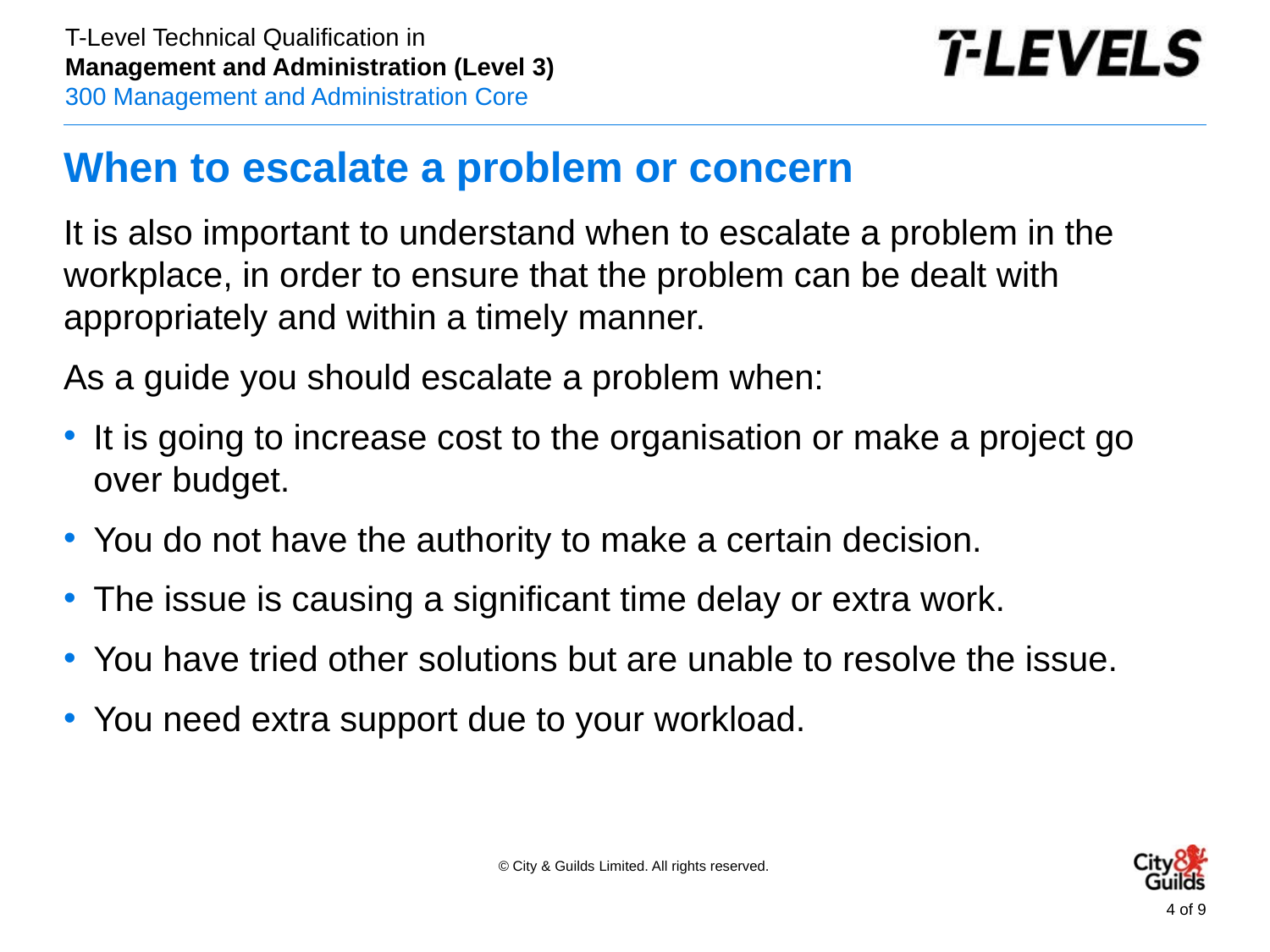

# When to escalate a problem or concern
It is also important to understand when to escalate a problem in the workplace, in order to ensure that the problem can be dealt with appropriately and within a timely manner.
As a guide you should escalate a problem when:
It is going to increase cost to the organisation or make a project go over budget.
You do not have the authority to make a certain decision.
The issue is causing a significant time delay or extra work.
You have tried other solutions but are unable to resolve the issue.
You need extra support due to your workload.